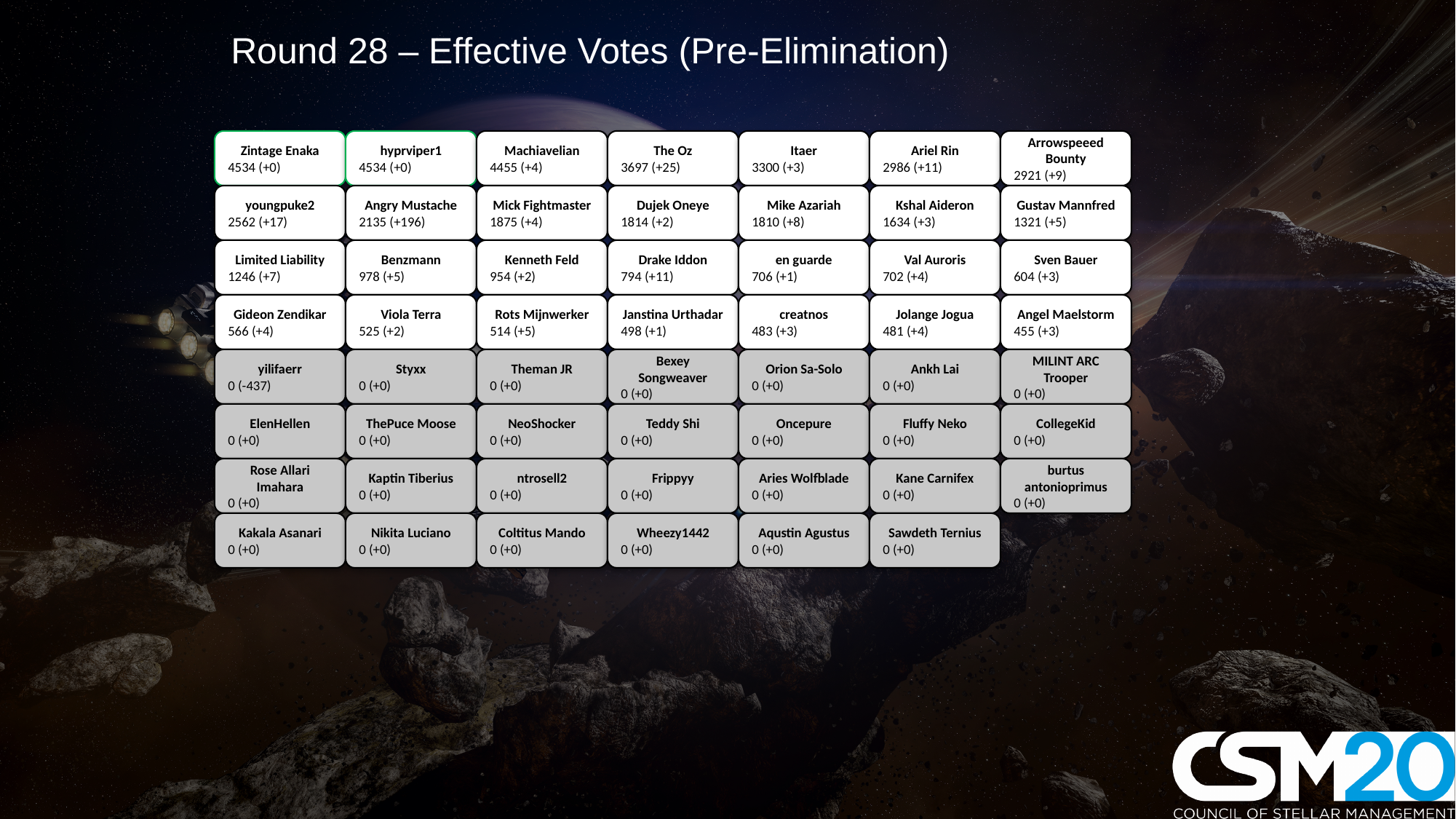

Round 28 – Effective Votes (Pre-Elimination)
Zintage Enaka
4534 (+0)
hyprviper1
4534 (+0)
Machiavelian
4455 (+4)
The Oz
3697 (+25)
Itaer
3300 (+3)
Ariel Rin
2986 (+11)
Arrowspeeed Bounty
2921 (+9)
youngpuke2
2562 (+17)
Angry Mustache
2135 (+196)
Mick Fightmaster
1875 (+4)
Dujek Oneye
1814 (+2)
Mike Azariah
1810 (+8)
Kshal Aideron
1634 (+3)
Gustav Mannfred
1321 (+5)
Limited Liability
1246 (+7)
Benzmann
978 (+5)
Kenneth Feld
954 (+2)
Drake Iddon
794 (+11)
en guarde
706 (+1)
Val Auroris
702 (+4)
Sven Bauer
604 (+3)
Gideon Zendikar
566 (+4)
Viola Terra
525 (+2)
Rots Mijnwerker
514 (+5)
Janstina Urthadar
498 (+1)
creatnos
483 (+3)
Jolange Jogua
481 (+4)
Angel Maelstorm
455 (+3)

yilifaerr
0 (-437)
Styxx
0 (+0)
Theman JR
0 (+0)
Bexey Songweaver
0 (+0)
Orion Sa-Solo
0 (+0)
Ankh Lai
0 (+0)
MILINT ARC Trooper
0 (+0)
ElenHellen
0 (+0)
ThePuce Moose
0 (+0)
NeoShocker
0 (+0)
Teddy Shi
0 (+0)
Oncepure
0 (+0)
Fluffy Neko
0 (+0)
CollegeKid
0 (+0)
Rose Allari Imahara
0 (+0)
Kaptin Tiberius
0 (+0)
ntrosell2
0 (+0)
Frippyy
0 (+0)
Aries Wolfblade
0 (+0)
Kane Carnifex
0 (+0)
burtus antonioprimus
0 (+0)
Kakala Asanari
0 (+0)
Nikita Luciano
0 (+0)
Coltitus Mando
0 (+0)
Wheezy1442
0 (+0)
Aqustin Agustus
0 (+0)
Sawdeth Ternius
0 (+0)
#